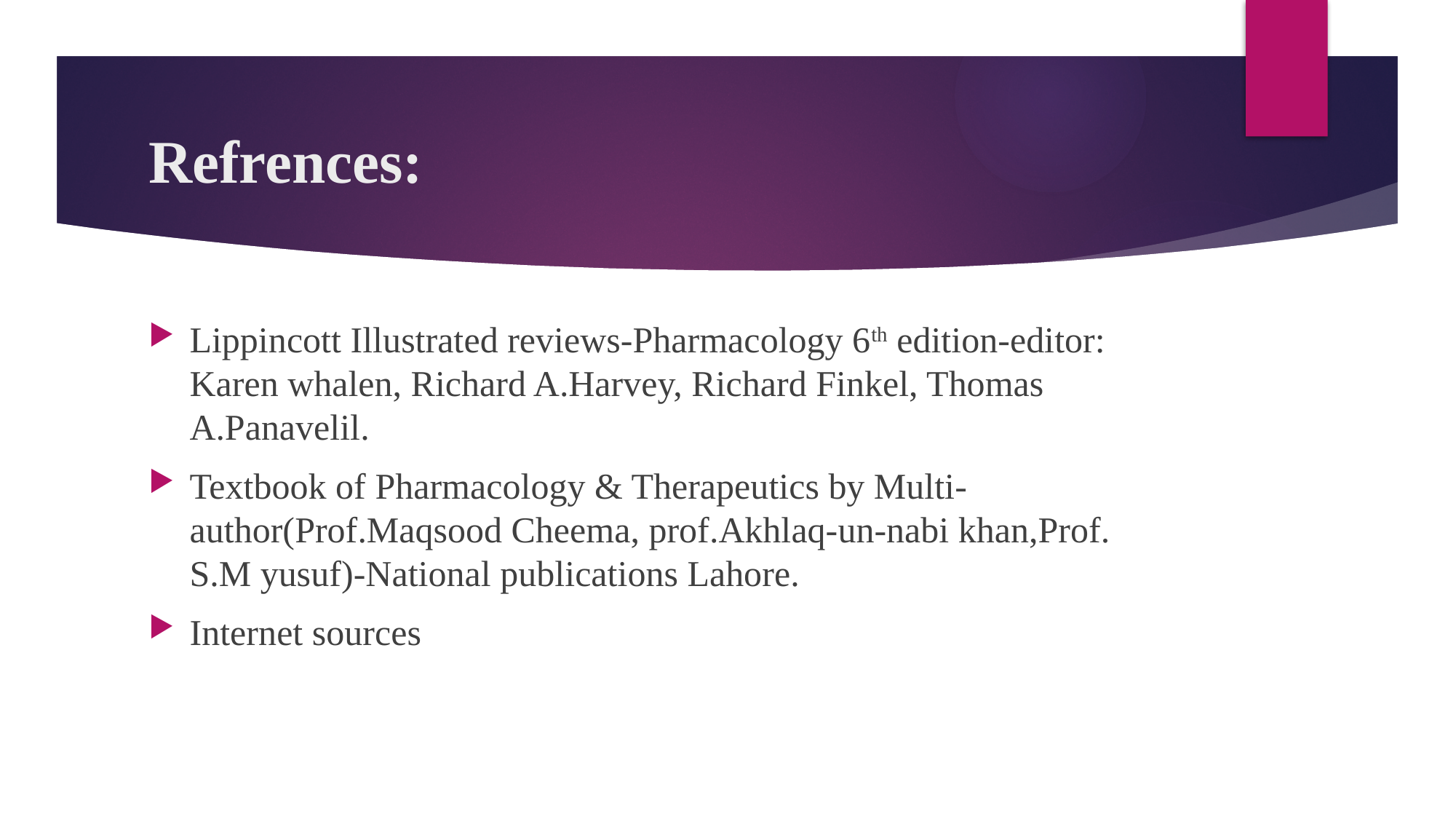

# Refrences:
Lippincott Illustrated reviews-Pharmacology 6th edition-editor: Karen whalen, Richard A.Harvey, Richard Finkel, Thomas A.Panavelil.
Textbook of Pharmacology & Therapeutics by Multi-author(Prof.Maqsood Cheema, prof.Akhlaq-un-nabi khan,Prof. S.M yusuf)-National publications Lahore.
Internet sources